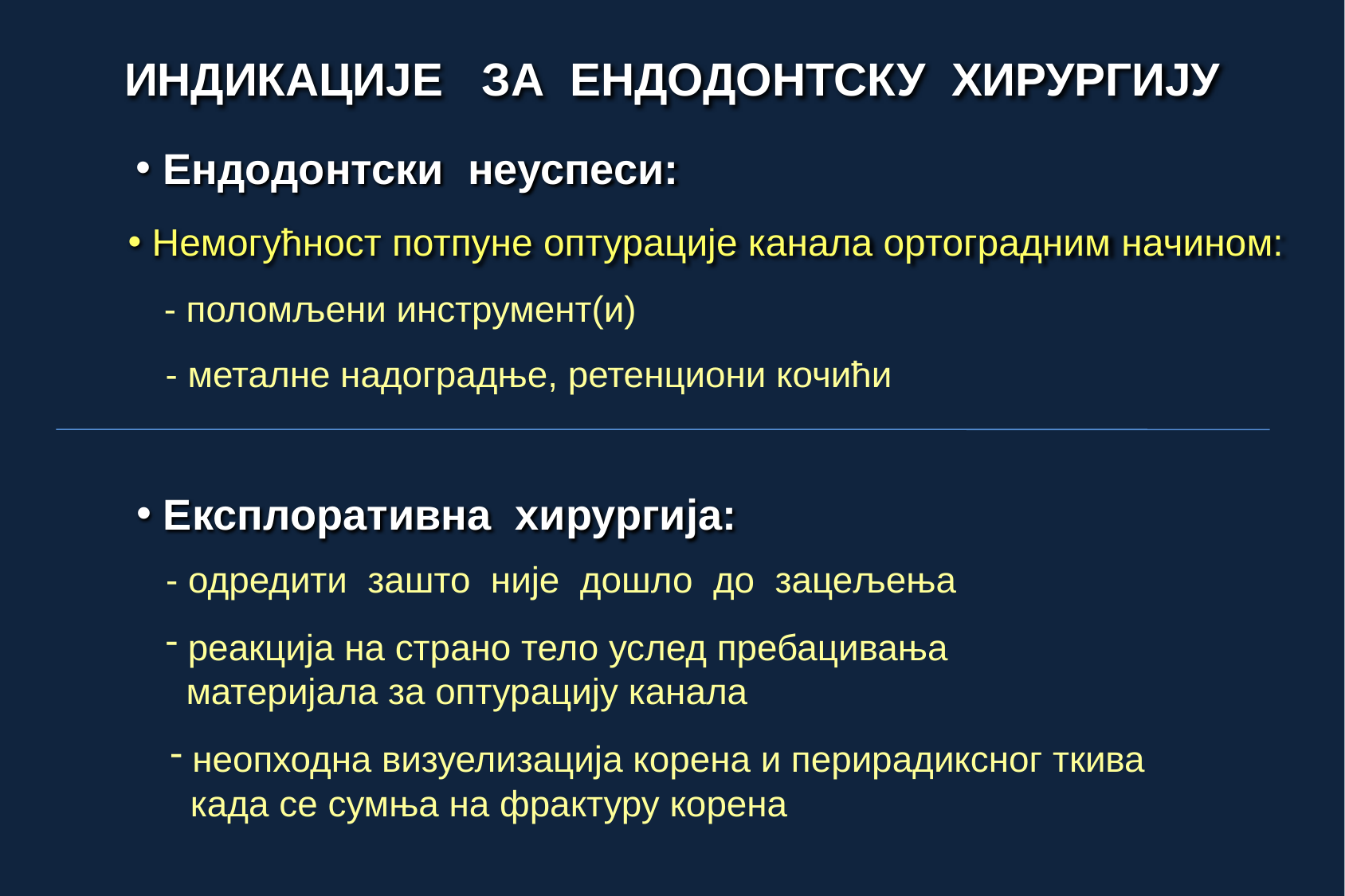

ИНДИКАЦИЈЕ   ЗА  ЕНДОДОНТСКУ  ХИРУРГИЈУ
 Ендодонтски  неуспеси:
 Немогућност потпуне оптурације канала ортоградним начином:
- поломљени инструмент(и)
- металне надоградње, ретенциони кочићи
 Експлоративна  хирургија:
- одредити  зашто  није  дошло  до  зацељења
 реакција на страно тело услед пребацивања
  материјала за оптурацију канала
 неопходна визуелизација корена и перирадиксног ткива
  када се сумња на фрактуру корена